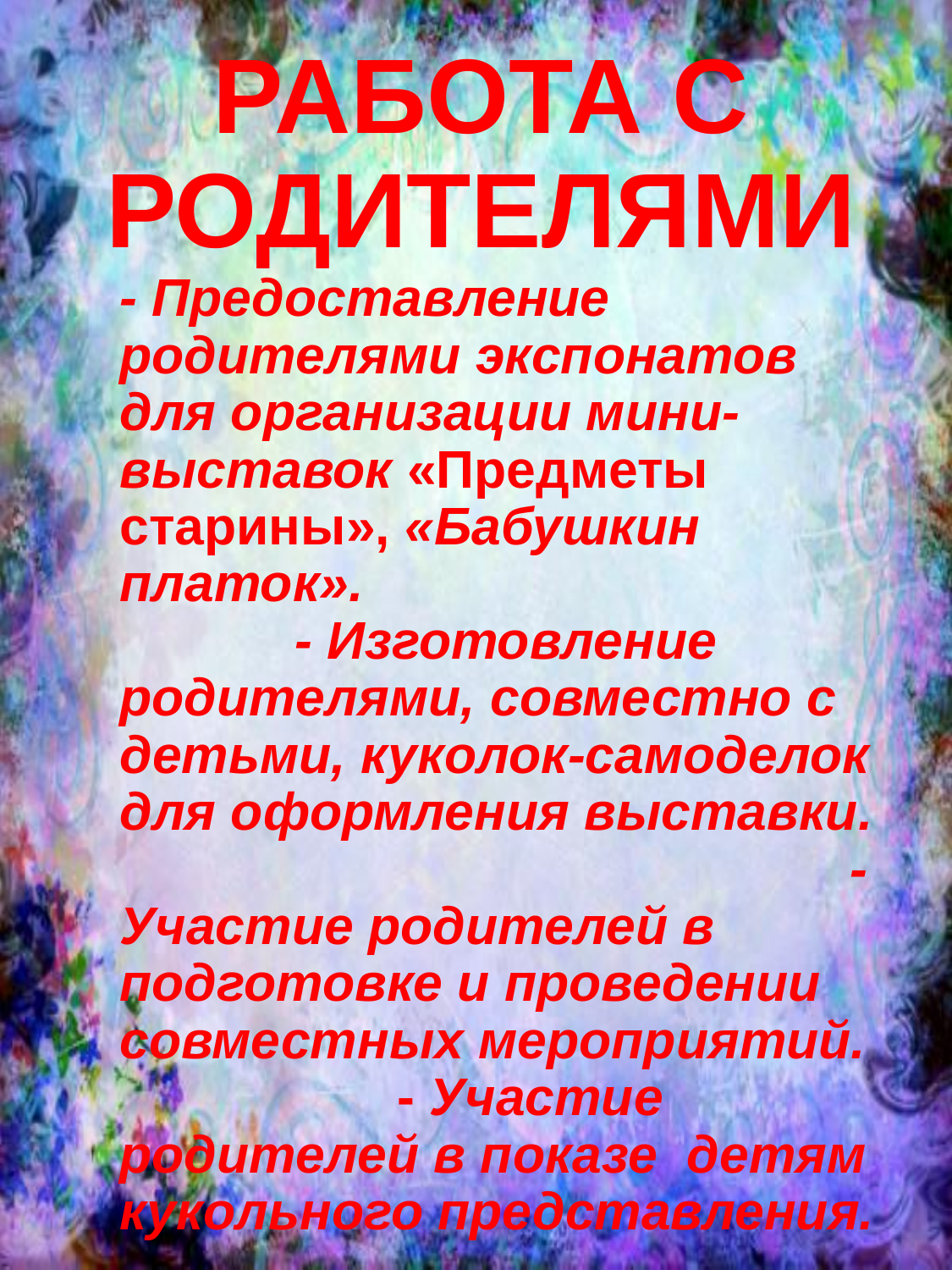

# РАБОТА С РОДИТЕЛЯМИ
- Предоставление  родителями экспонатов для организации мини-выставок «Предметы старины», «Бабушкин платок».                                                 - Изготовление  родителями, совместно с детьми, куколок-самоделок для оформления выставки.                                                    - Участие родителей в подготовке и проведении совместных мероприятий.                      - Участие  родителей в показе  детям кукольного представления.                                       - Изготовление  родителями костюмов и атрибутов для  спортивного праздника.                                    - Консультации для родителей                                           по теме проекта.